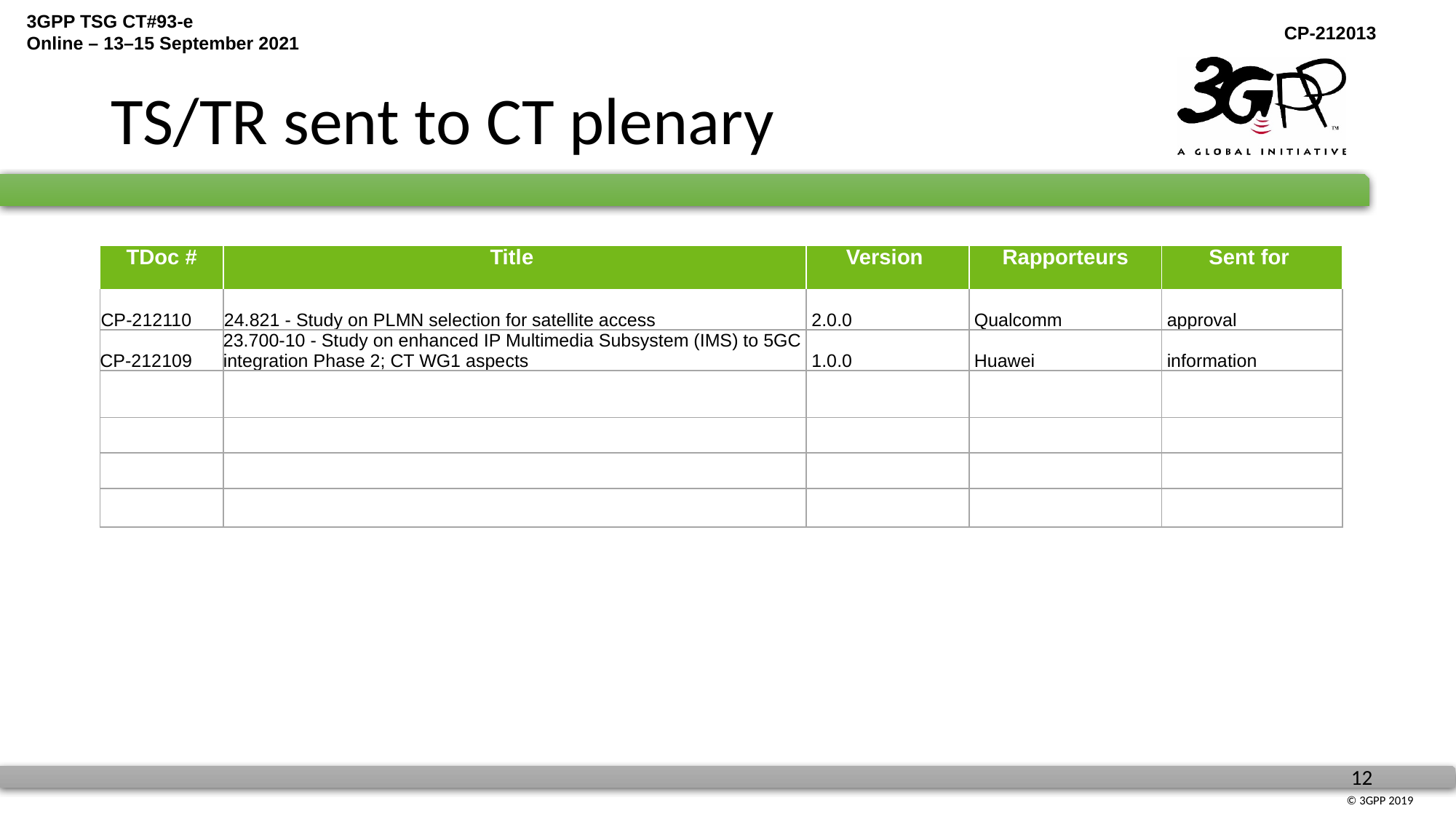

# TS/TR sent to CT plenary
| TDoc # | Title | Version | Rapporteurs | Sent for |
| --- | --- | --- | --- | --- |
| CP-212110 | 24.821 - Study on PLMN selection for satellite access | 2.0.0 | Qualcomm | approval |
| CP-212109 | 23.700-10 - Study on enhanced IP Multimedia Subsystem (IMS) to 5GC integration Phase 2; CT WG1 aspects | 1.0.0 | Huawei | information |
|  |  |  |  |  |
|  |  |  |  |  |
|  |  |  |  |  |
|  |  |  |  |  |